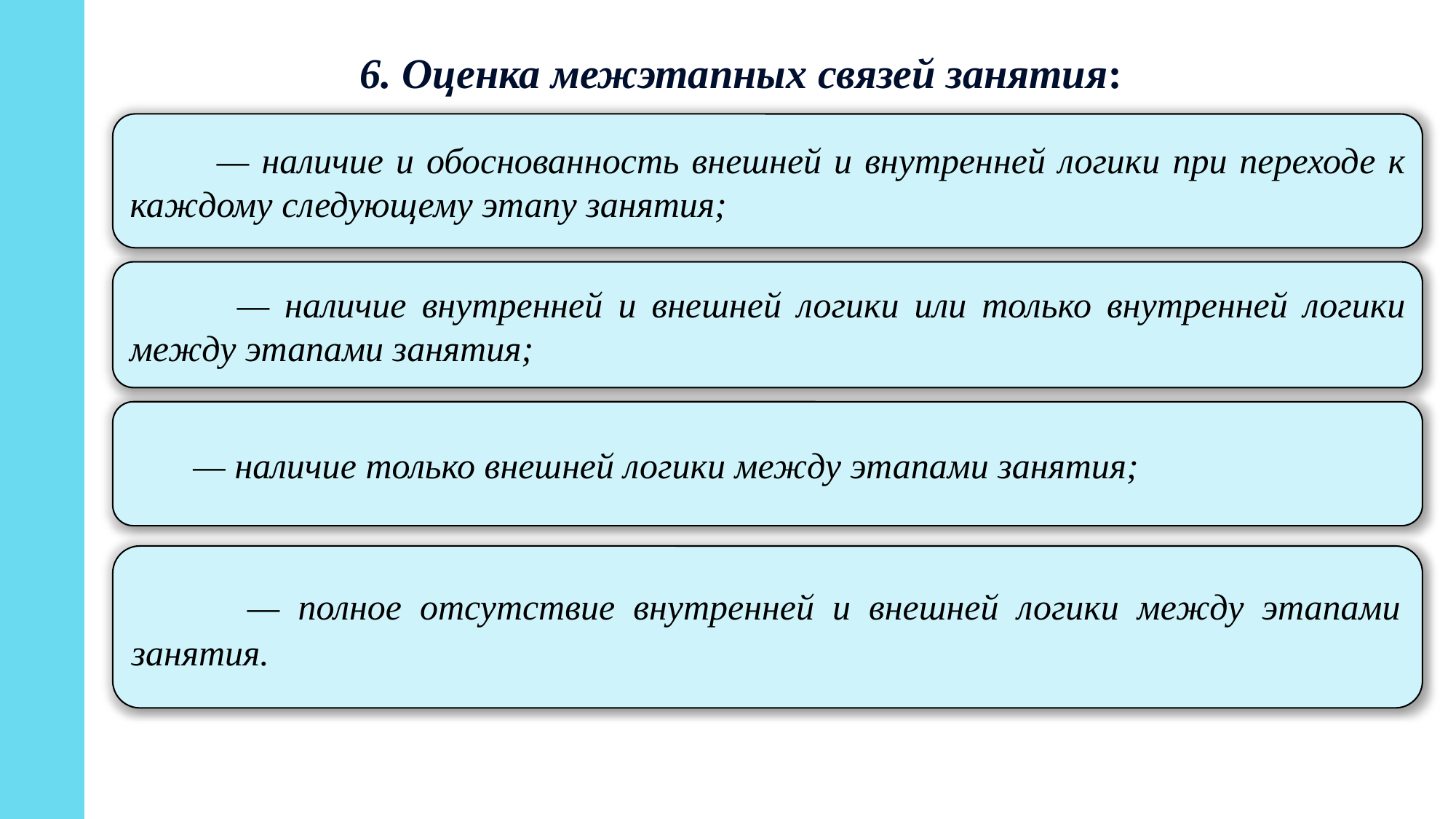

6. Оценка межэтапных связей занятия:
       — наличие и обоснованность внешней и внутренней логики при переходе к каждому следующему этапу занятия;
       — наличие внутренней и внешней логики или только внутренней логики между этапами занятия;
       — наличие только внешней логики между этапами занятия;
     — полное отсутствие внутренней и внешней логики между этапами занятия.